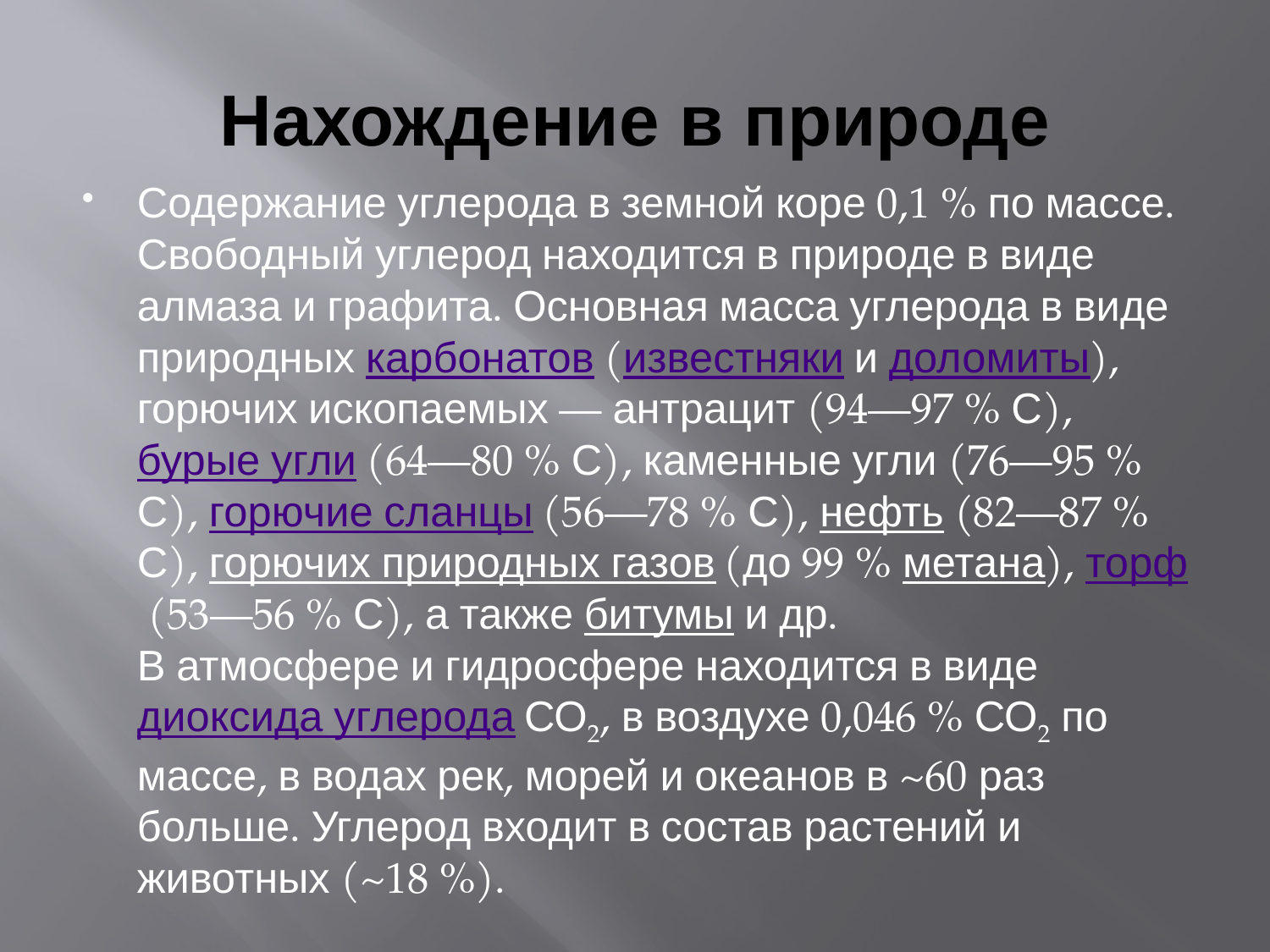

# Нахождение в природе
Содержание углерода в земной коре 0,1 % по массе. Свободный углерод находится в природе в виде алмаза и графита. Основная масса углерода в виде природных карбонатов (известняки и доломиты), горючих ископаемых — антрацит (94—97 % С), бурые угли (64—80 % С), каменные угли (76—95 % С), горючие сланцы (56—78 % С), нефть (82—87 % С), горючих природных газов (до 99 % метана), торф (53—56 % С), а также битумы и др. В атмосфере и гидросфере находится в виде диоксида углерода СО2, в воздухе 0,046 % СО2 по массе, в водах рек, морей и океанов в ~60 раз больше. Углерод входит в состав растений и животных (~18 %).